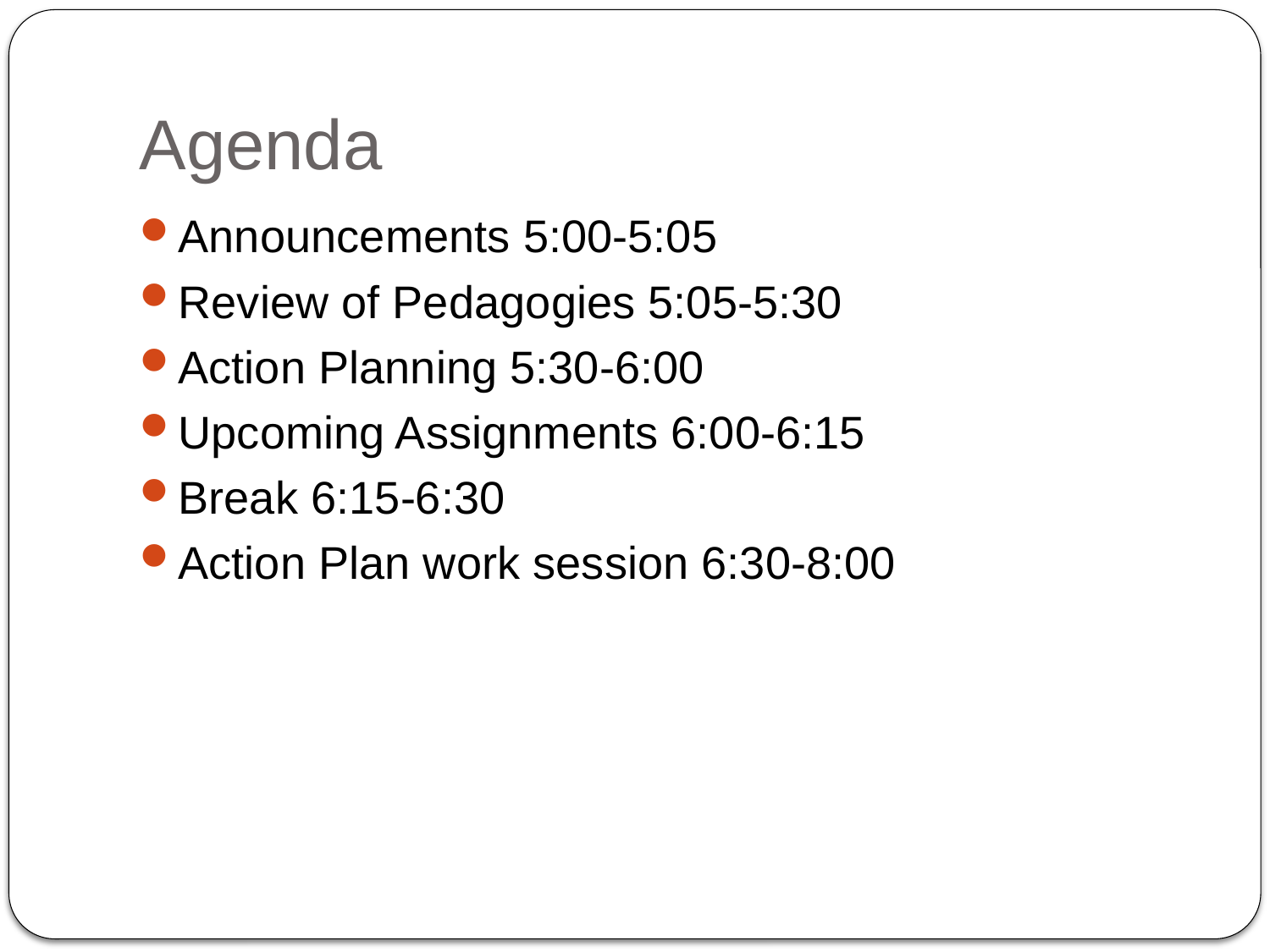

# Agenda
Announcements 5:00-5:05
Review of Pedagogies 5:05-5:30
Action Planning 5:30-6:00
Upcoming Assignments 6:00-6:15
Break 6:15-6:30
Action Plan work session 6:30-8:00